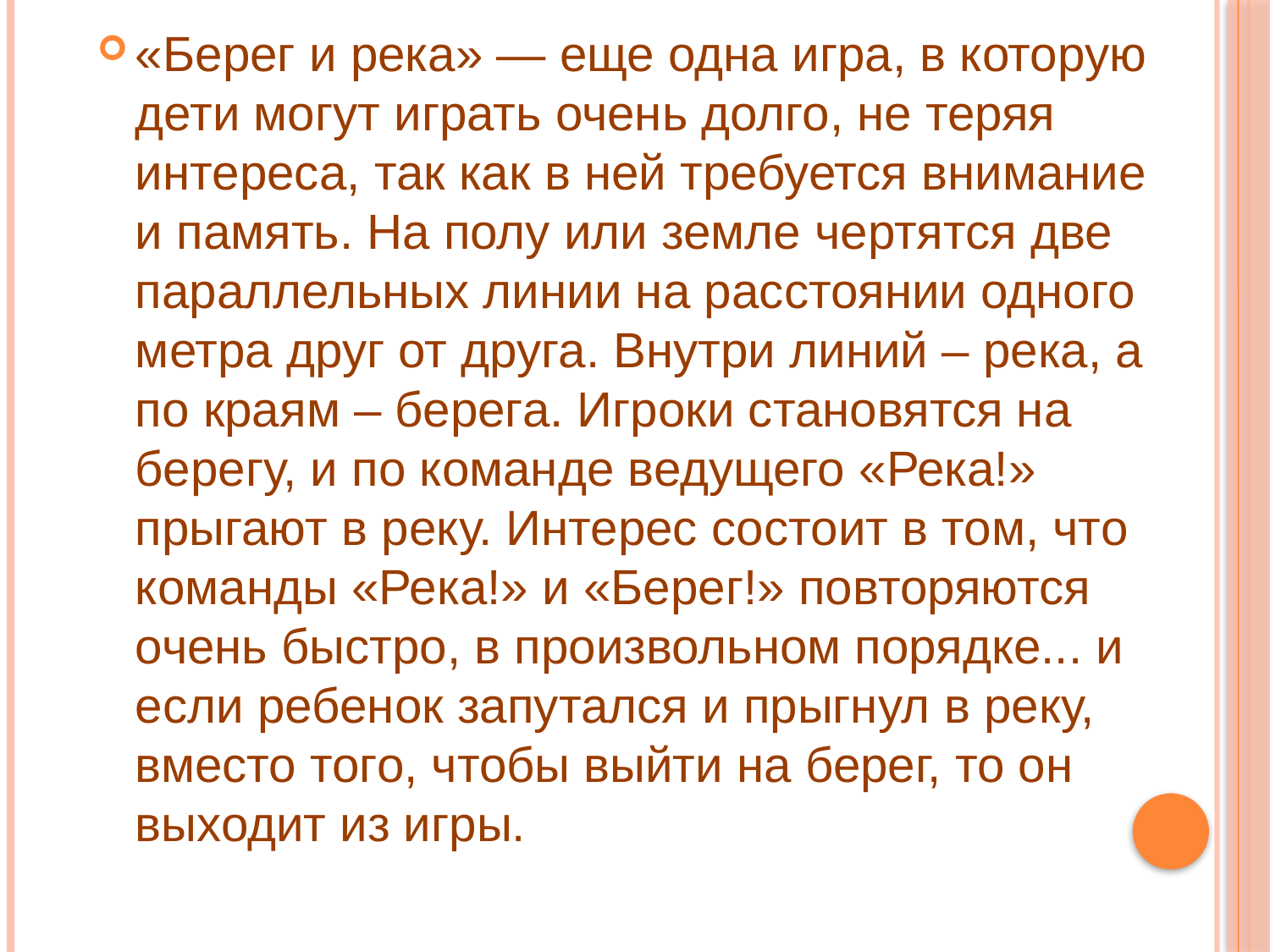

«Берег и река» — еще одна игра, в которую дети могут играть очень долго, не теряя интереса, так как в ней требуется внимание и память. На полу или земле чертятся две параллельных линии на расстоянии одного метра друг от друга. Внутри линий – река, а по краям – берега. Игроки становятся на берегу, и по команде ведущего «Река!» прыгают в реку. Интерес состоит в том, что команды «Река!» и «Берег!» повторяются очень быстро, в произвольном порядке... и если ребенок запутался и прыгнул в реку, вместо того, чтобы выйти на берег, то он выходит из игры.